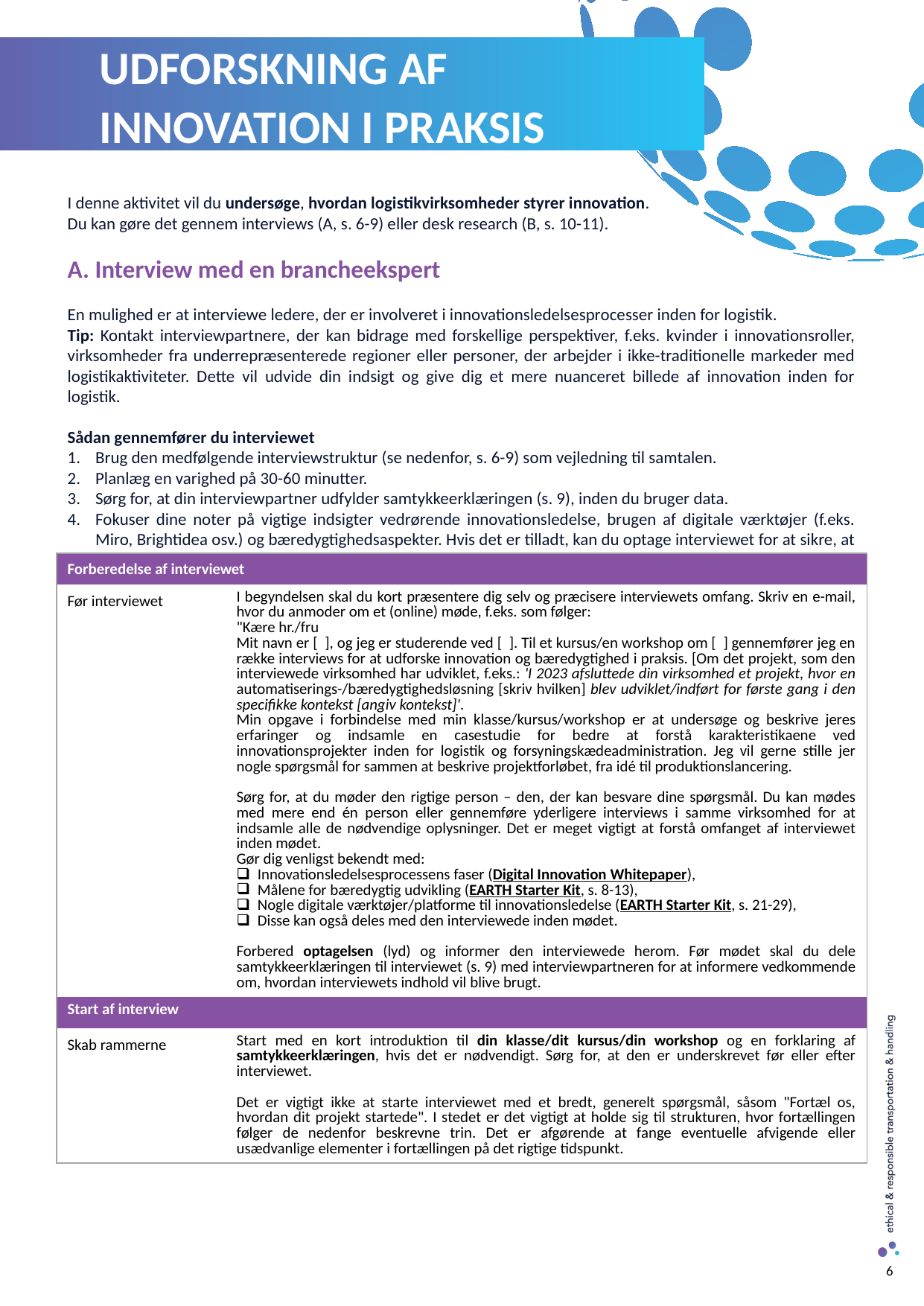

UDFORSKNING AF INNOVATION I PRAKSIS
I denne aktivitet vil du undersøge, hvordan logistikvirksomheder styrer innovation.
Du kan gøre det gennem interviews (A, s. 6-9) eller desk research (B, s. 10-11).

A. Interview med en brancheekspert

En mulighed er at interviewe ledere, der er involveret i innovationsledelsesprocesser inden for logistik.
Tip: Kontakt interviewpartnere, der kan bidrage med forskellige perspektiver, f.eks. kvinder i innovationsroller, virksomheder fra underrepræsenterede regioner eller personer, der arbejder i ikke-traditionelle markeder med logistikaktiviteter. Dette vil udvide din indsigt og give dig et mere nuanceret billede af innovation inden for logistik.

Sådan gennemfører du interviewet
Brug den medfølgende interviewstruktur (se nedenfor, s. 6-9) som vejledning til samtalen.
Planlæg en varighed på 30-60 minutter.
Sørg for, at din interviewpartner udfylder samtykkeerklæringen (s. 9), inden du bruger data.
Fokuser dine noter på vigtige indsigter vedrørende innovationsledelse, brugen af digitale værktøjer (f.eks. Miro, Brightidea osv.) og bæredygtighedsaspekter. Hvis det er tilladt, kan du optage interviewet for at sikre, at du tager nøjagtige noter.
| Forberedelse af interviewet |  |
| --- | --- |
| Før interviewet | I begyndelsen skal du kort præsentere dig selv og præcisere interviewets omfang. Skriv en e-mail, hvor du anmoder om et (online) møde, f.eks. som følger: "Kære hr./fru Mit navn er [ ], og jeg er studerende ved [ ]. Til et kursus/en workshop om [ ] gennemfører jeg en række interviews for at udforske innovation og bæredygtighed i praksis. [Om det projekt, som den interviewede virksomhed har udviklet, f.eks.: 'I 2023 afsluttede din virksomhed et projekt, hvor en automatiserings-/bæredygtighedsløsning [skriv hvilken] blev udviklet/indført for første gang i den specifikke kontekst [angiv kontekst]'. Min opgave i forbindelse med min klasse/kursus/workshop er at undersøge og beskrive jeres erfaringer og indsamle en casestudie for bedre at forstå karakteristikaene ved innovationsprojekter inden for logistik og forsyningskædeadministration. Jeg vil gerne stille jer nogle spørgsmål for sammen at beskrive projektforløbet, fra idé til produktionslancering.   Sørg for, at du møder den rigtige person – den, der kan besvare dine spørgsmål. Du kan mødes med mere end én person eller gennemføre yderligere interviews i samme virksomhed for at indsamle alle de nødvendige oplysninger. Det er meget vigtigt at forstå omfanget af interviewet inden mødet. Gør dig venligst bekendt med: Innovationsledelsesprocessens faser (Digital Innovation Whitepaper), Målene for bæredygtig udvikling (EARTH Starter Kit, s. 8-13), Nogle digitale værktøjer/platforme til innovationsledelse (EARTH Starter Kit, s. 21-29), Disse kan også deles med den interviewede inden mødet.   Forbered optagelsen (lyd) og informer den interviewede herom. Før mødet skal du dele samtykkeerklæringen til interviewet (s. 9) med interviewpartneren for at informere vedkommende om, hvordan interviewets indhold vil blive brugt. |
| Start af interview |  |
| Skab rammerne | Start med en kort introduktion til din klasse/dit kursus/din workshop og en forklaring af samtykkeerklæringen, hvis det er nødvendigt. Sørg for, at den er underskrevet før eller efter interviewet.   Det er vigtigt ikke at starte interviewet med et bredt, generelt spørgsmål, såsom "Fortæl os, hvordan dit projekt startede". I stedet er det vigtigt at holde sig til strukturen, hvor fortællingen følger de nedenfor beskrevne trin. Det er afgørende at fange eventuelle afvigende eller usædvanlige elementer i fortællingen på det rigtige tidspunkt. |
6